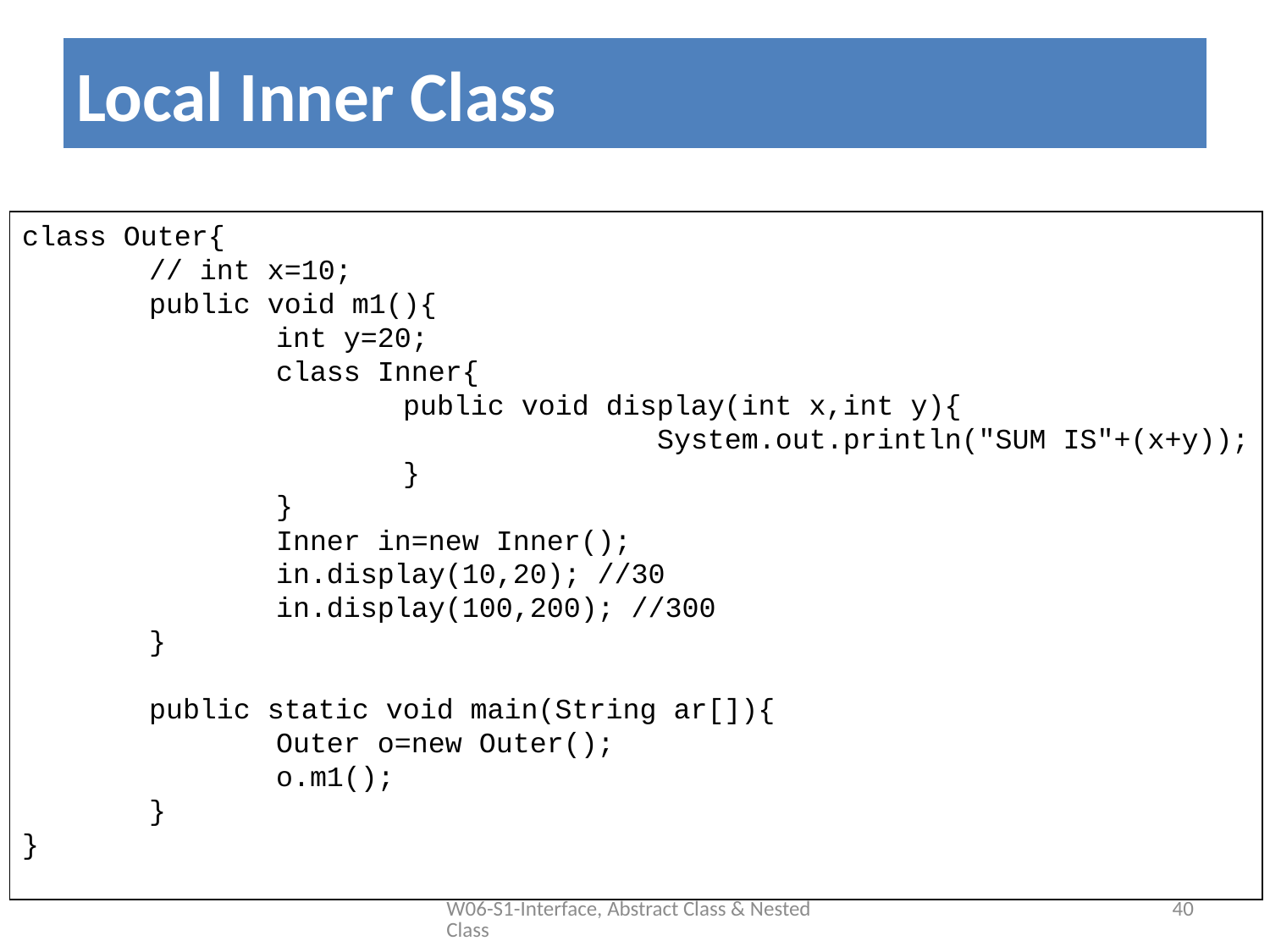

# Local Inner Class
class Outer{
	// int x=10;
	public void m1(){
		int y=20;
		class Inner{
			public void display(int x,int y){
					System.out.println("SUM IS"+(x+y));
			}
		}
		Inner in=new Inner();
		in.display(10,20); //30
		in.display(100,200); //300
	}

	public static void main(String ar[]){
		Outer o=new Outer();
		o.m1();
	}
}

40
W06-S1-Interface, Abstract Class & Nested Class